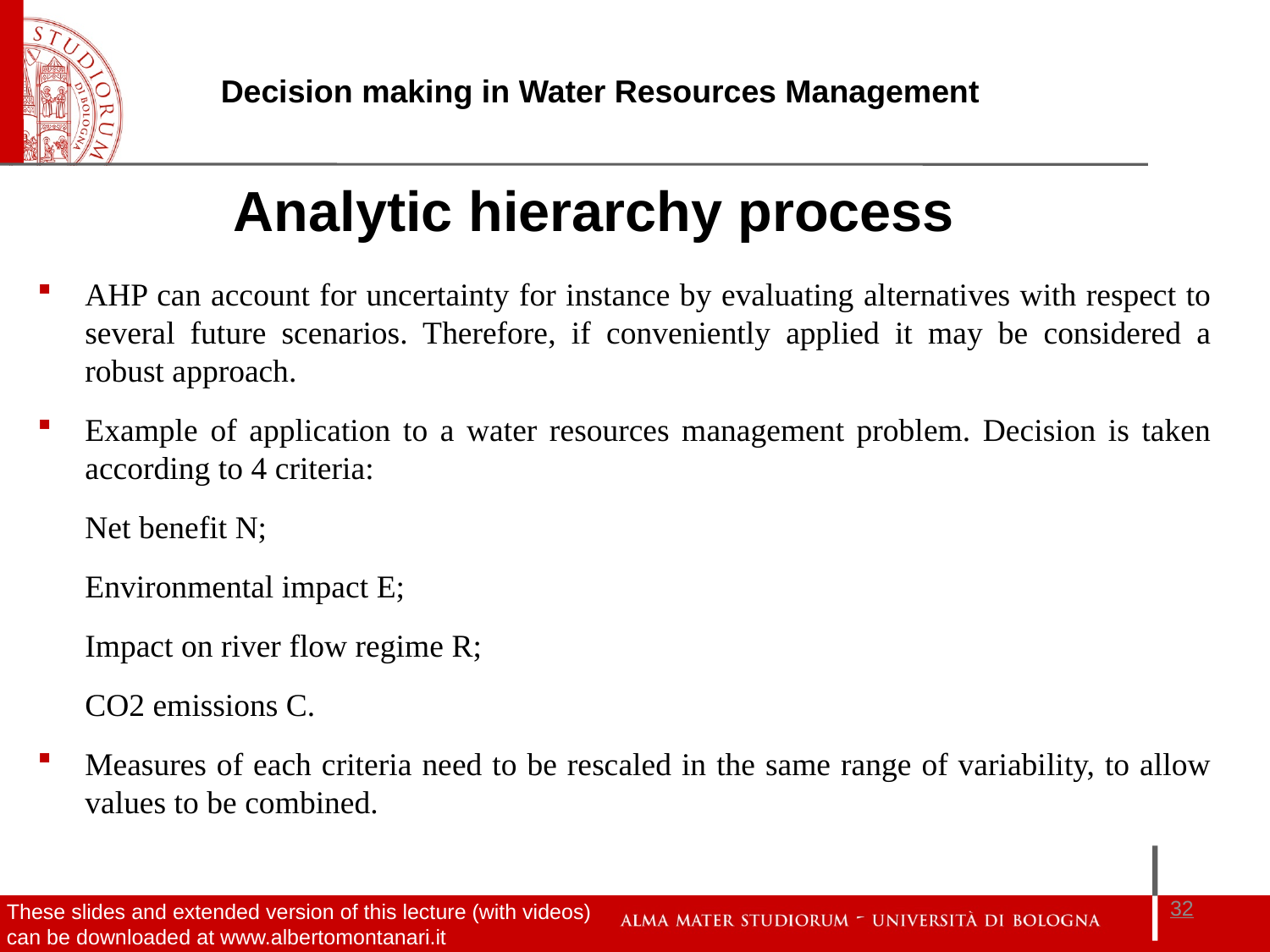

Analytic hierarchy process
AHP can account for uncertainty for instance by evaluating alternatives with respect to several future scenarios. Therefore, if conveniently applied it may be considered a robust approach.
Example of application to a water resources management problem. Decision is taken according to 4 criteria:
	Net benefit N;
	Environmental impact E;
	Impact on river flow regime R;
	CO2 emissions C.
Measures of each criteria need to be rescaled in the same range of variability, to allow values to be combined.
32